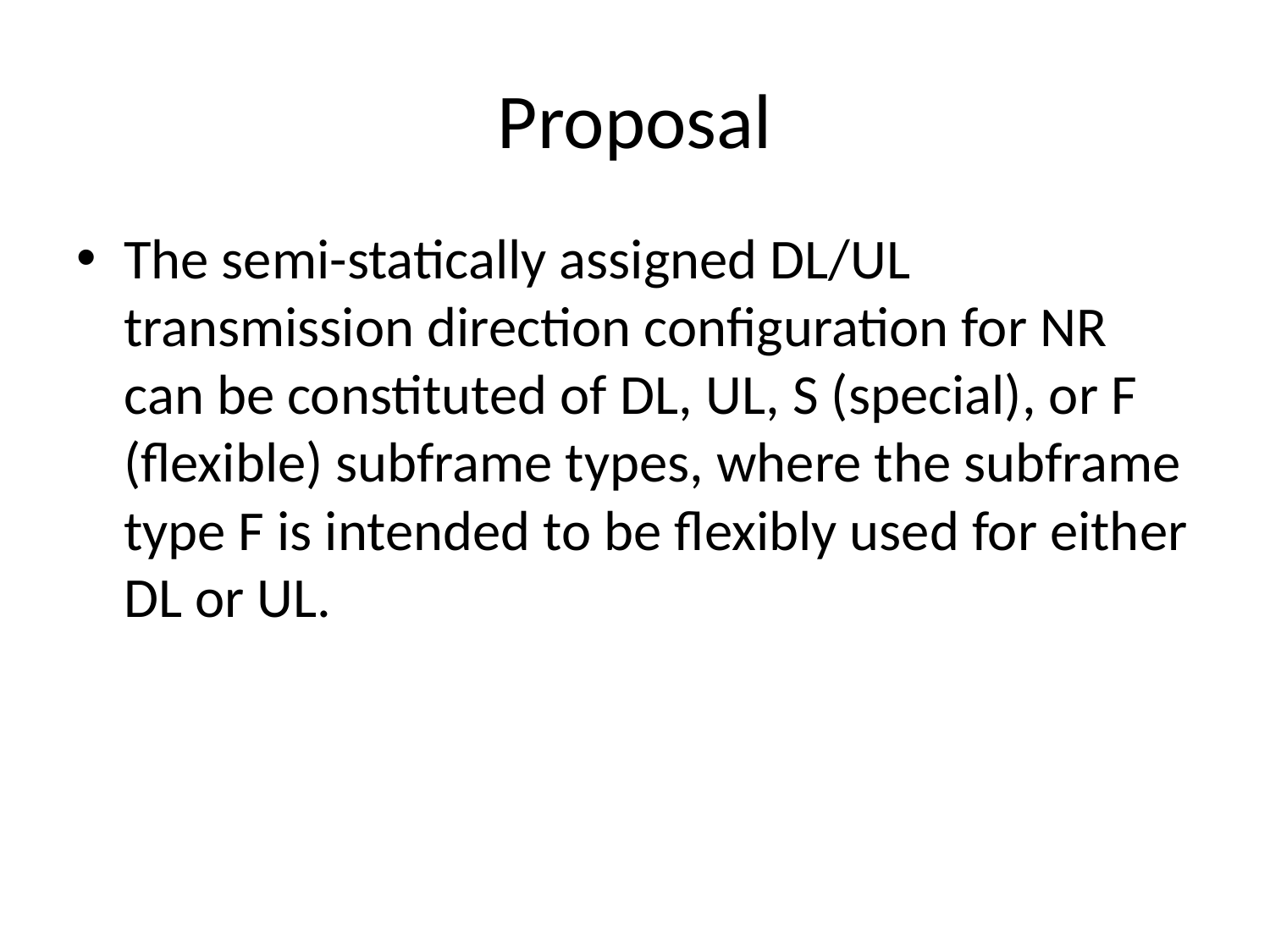

# Proposal
The semi-statically assigned DL/UL transmission direction configuration for NR can be constituted of DL, UL, S (special), or F (flexible) subframe types, where the subframe type F is intended to be flexibly used for either DL or UL.